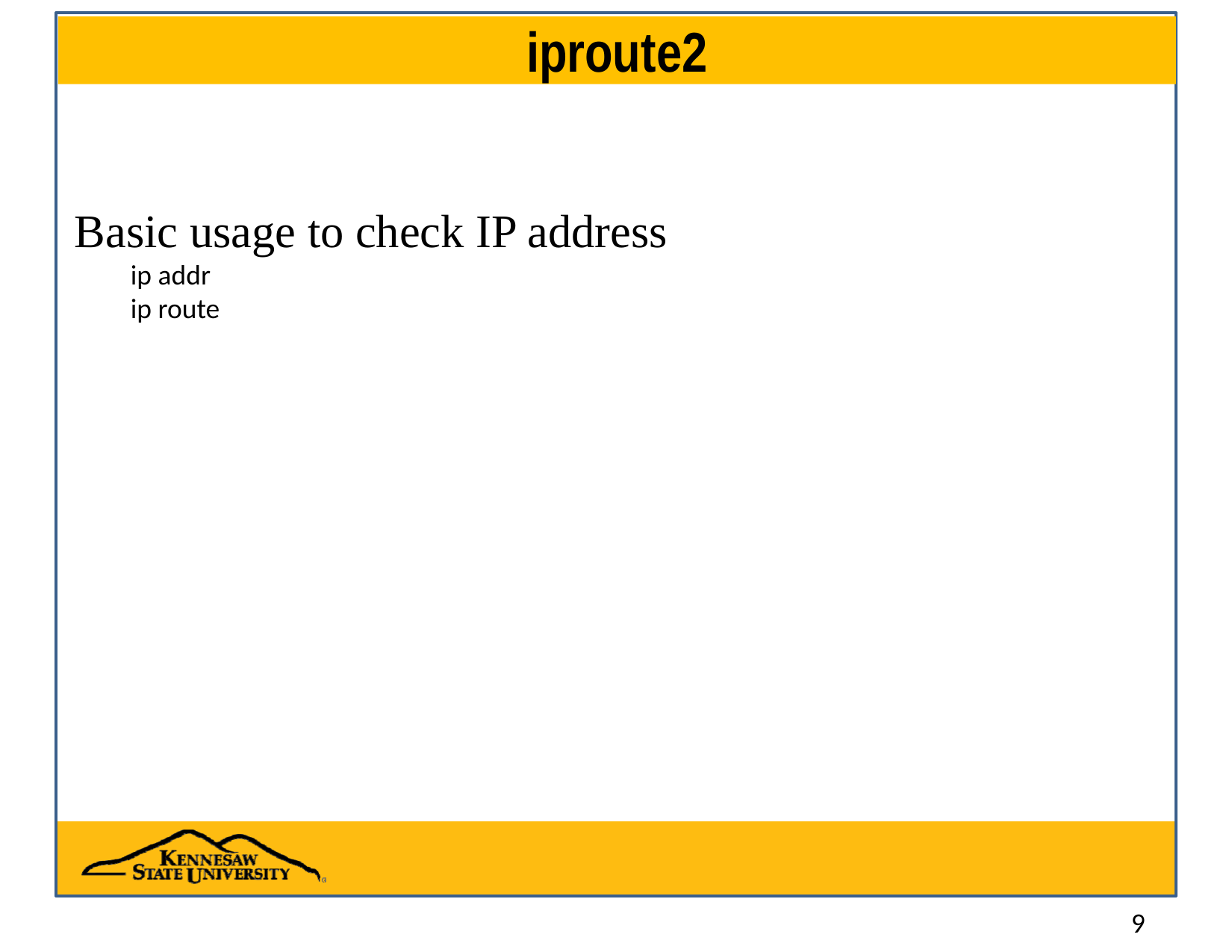

# iproute2

Basic usage to check IP address
ip addr
ip route